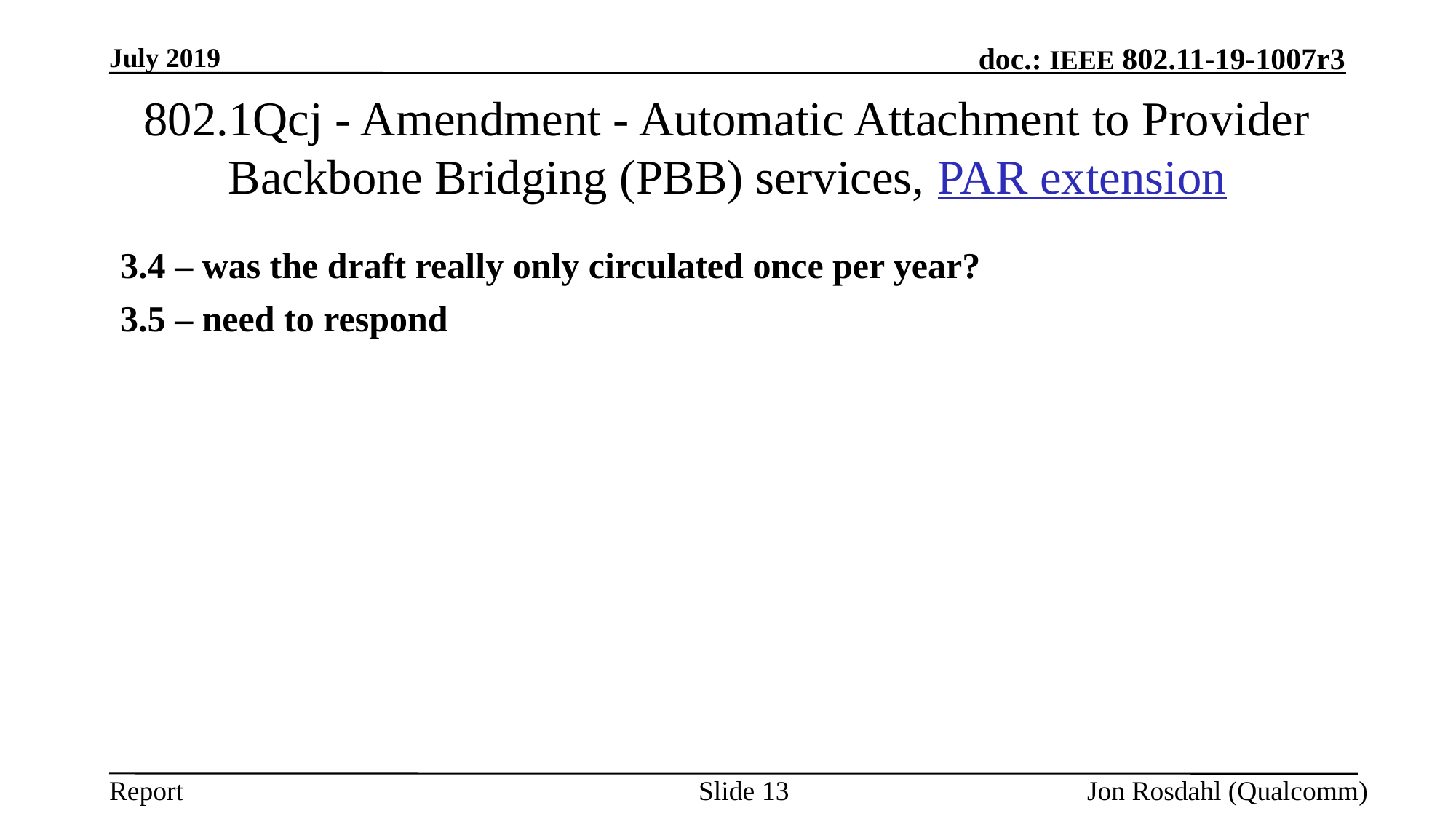

July 2019
# 802.1Qcj - Amendment - Automatic Attachment to Provider Backbone Bridging (PBB) services, PAR extension
3.4 – was the draft really only circulated once per year?
3.5 – need to respond

Slide 13
Jon Rosdahl (Qualcomm)